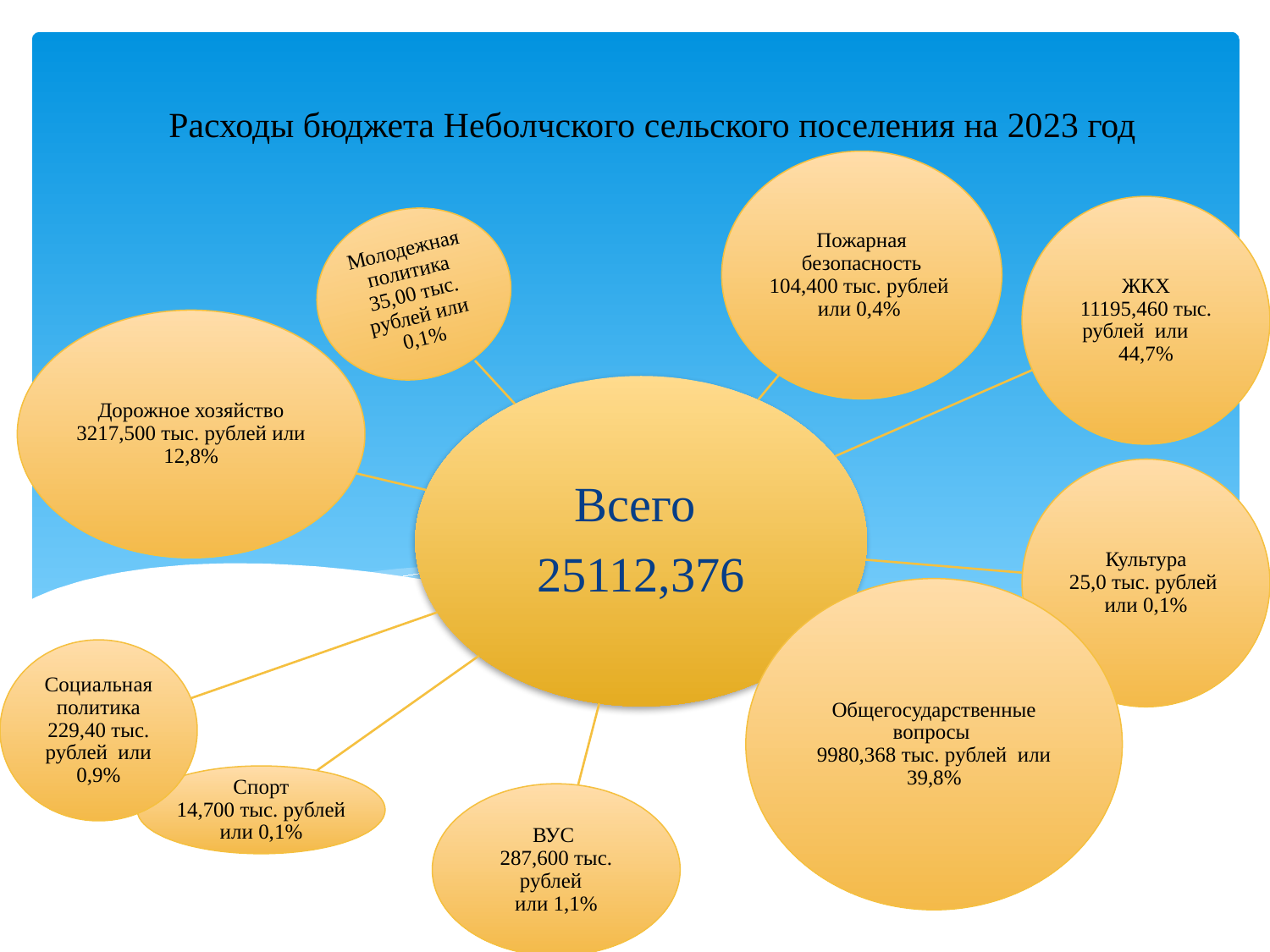

# Расходы бюджета Неболчского сельского поселения на 2023 год
Всего
25112,376

Дорожное хозяйство
3217,500 тыс. рублей или 12,8%

Пожарная безопасность
104,400 тыс. рублей  или 0,4%

ЖКХ
11195,460 тыс. рублей  или     44,7%

Культура
25,0 тыс. рублей  или 0,1%

Общегосударственные вопросы
9980,368 тыс. рублей  или 39,8%

ВУС
287,600 тыс. рублей
или 1,1%

Спорт
14,700 тыс. рублей или 0,1%

Социальная политика
229,40 тыс. рублей  или 0,9%

Молодежная политика 35,00 тыс. рублей или 0,1%